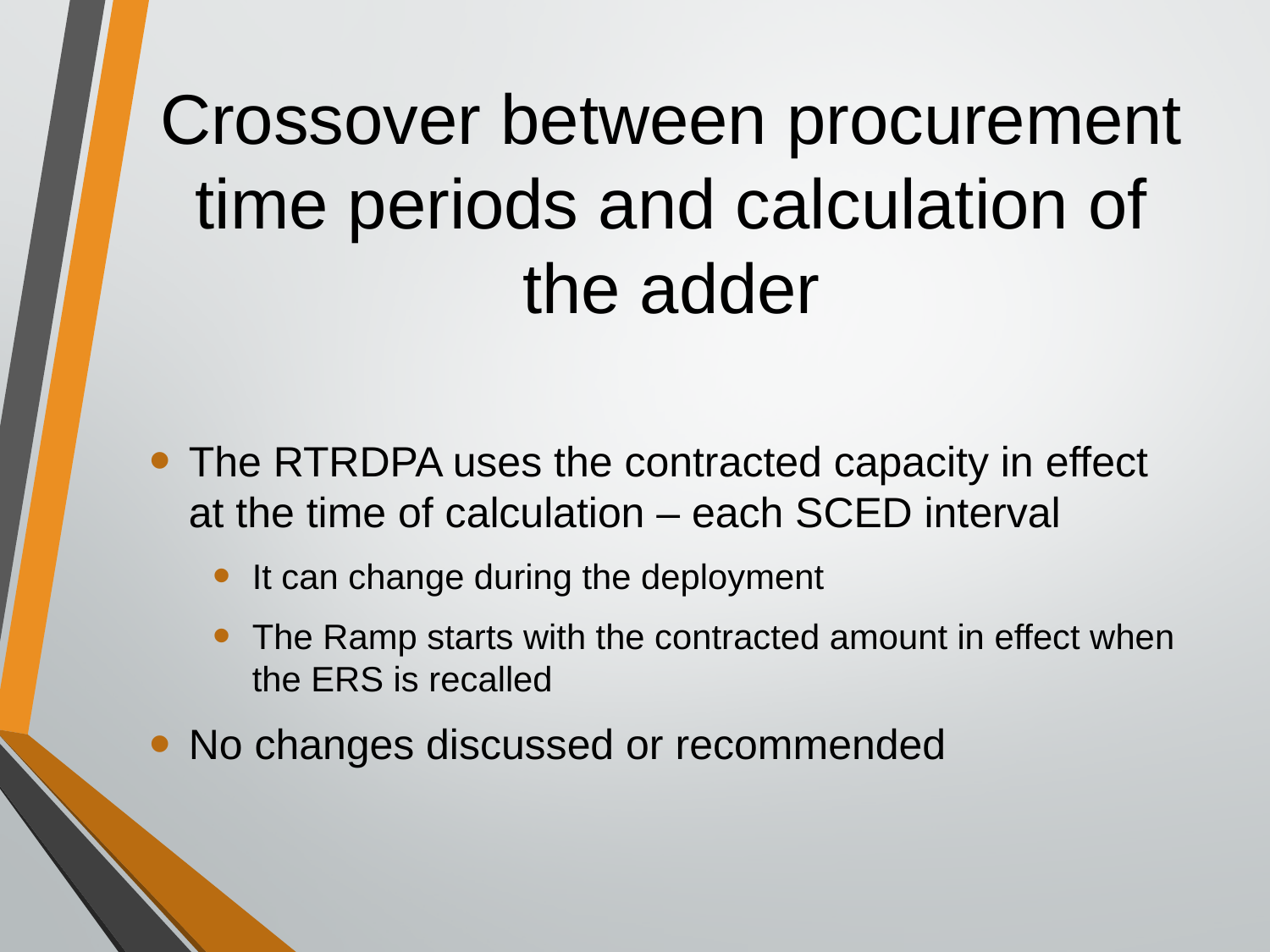

# Crossover between procurement time periods and calculation of the adder
The RTRDPA uses the contracted capacity in effect at the time of calculation – each SCED interval
It can change during the deployment
The Ramp starts with the contracted amount in effect when the ERS is recalled
No changes discussed or recommended